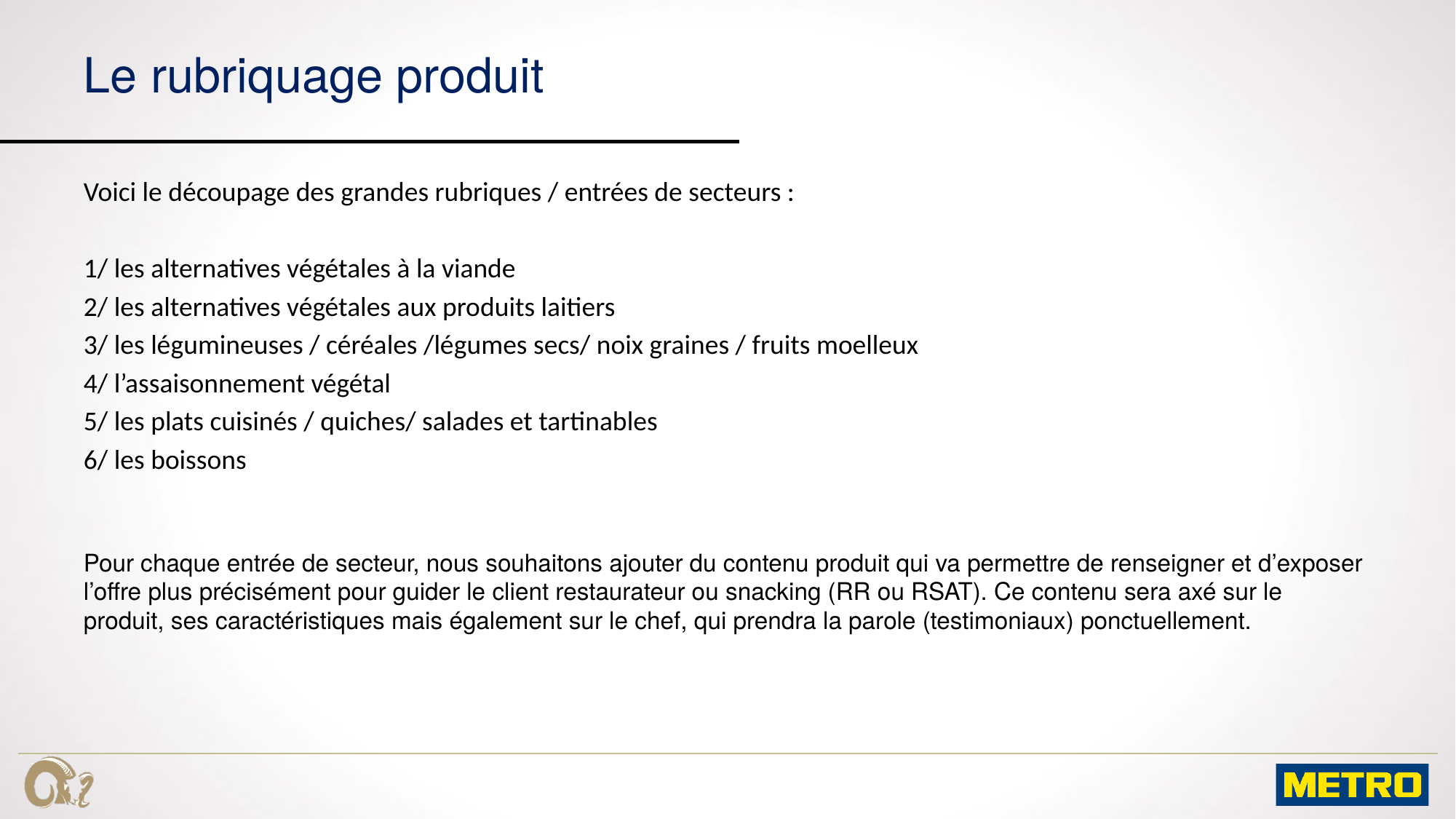

# Le rubriquage produit
Voici le découpage des grandes rubriques / entrées de secteurs :

1/ les alternatives végétales à la viande
2/ les alternatives végétales aux produits laitiers
3/ les légumineuses / céréales /légumes secs/ noix graines / fruits moelleux
4/ l’assaisonnement végétal
5/ les plats cuisinés / quiches/ salades et tartinables
6/ les boissons

Pour chaque entrée de secteur, nous souhaitons ajouter du contenu produit qui va permettre de renseigner et d’exposer l’offre plus précisément pour guider le client restaurateur ou snacking (RR ou RSAT). Ce contenu sera axé sur le produit, ses caractéristiques mais également sur le chef, qui prendra la parole (testimoniaux) ponctuellement.